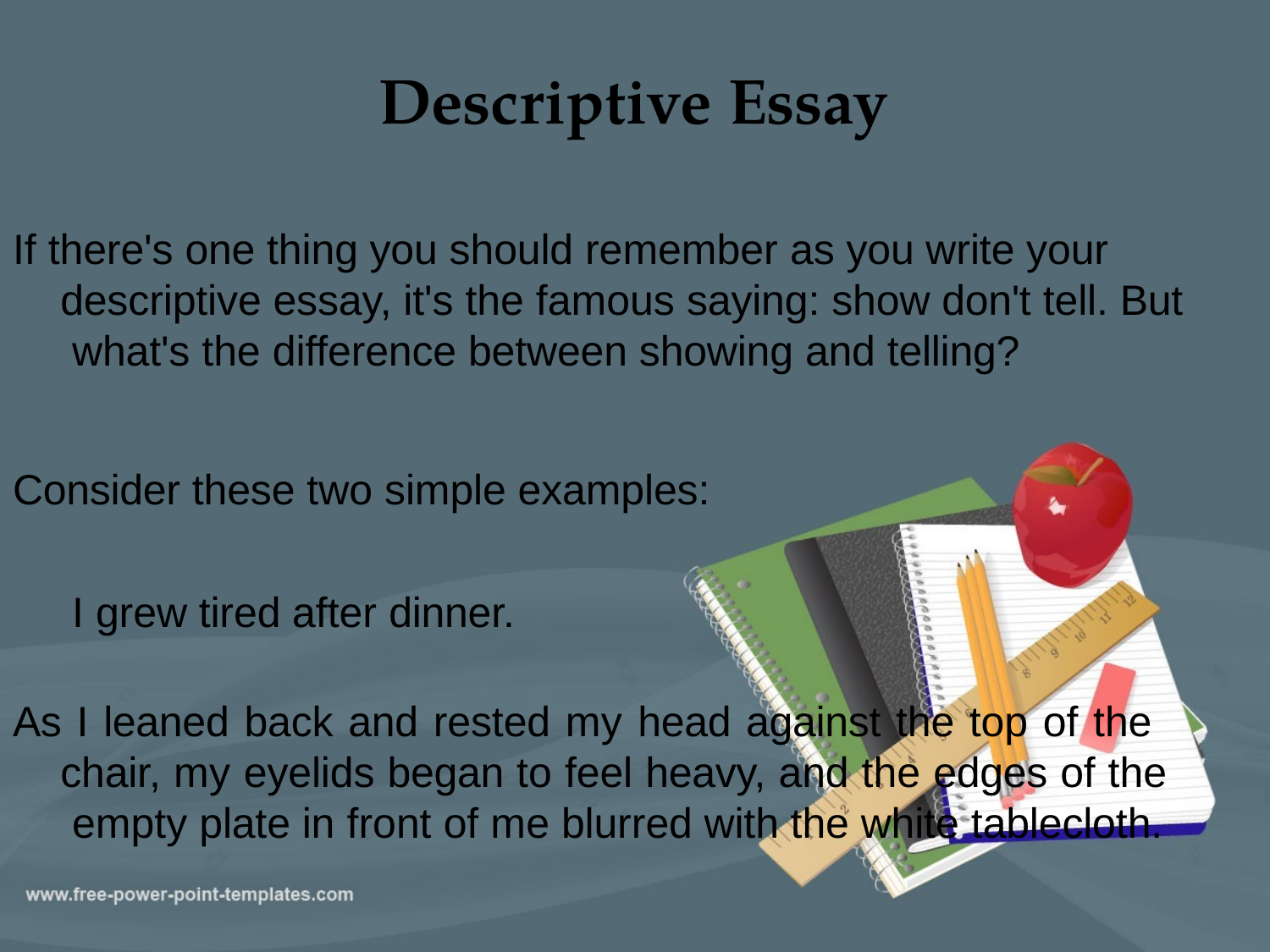

# Descriptive Essay
If there's one thing you should remember as you write your  descriptive essay, it's the famous saying: show don't tell. But  what's the difference between showing and telling?
Consider these two simple examples:  I grew tired after dinner.

As I leaned back and rested my head against the top of the  chair, my eyelids began to feel heavy, and the edges of the  empty plate in front of me blurred with the white tablecloth.